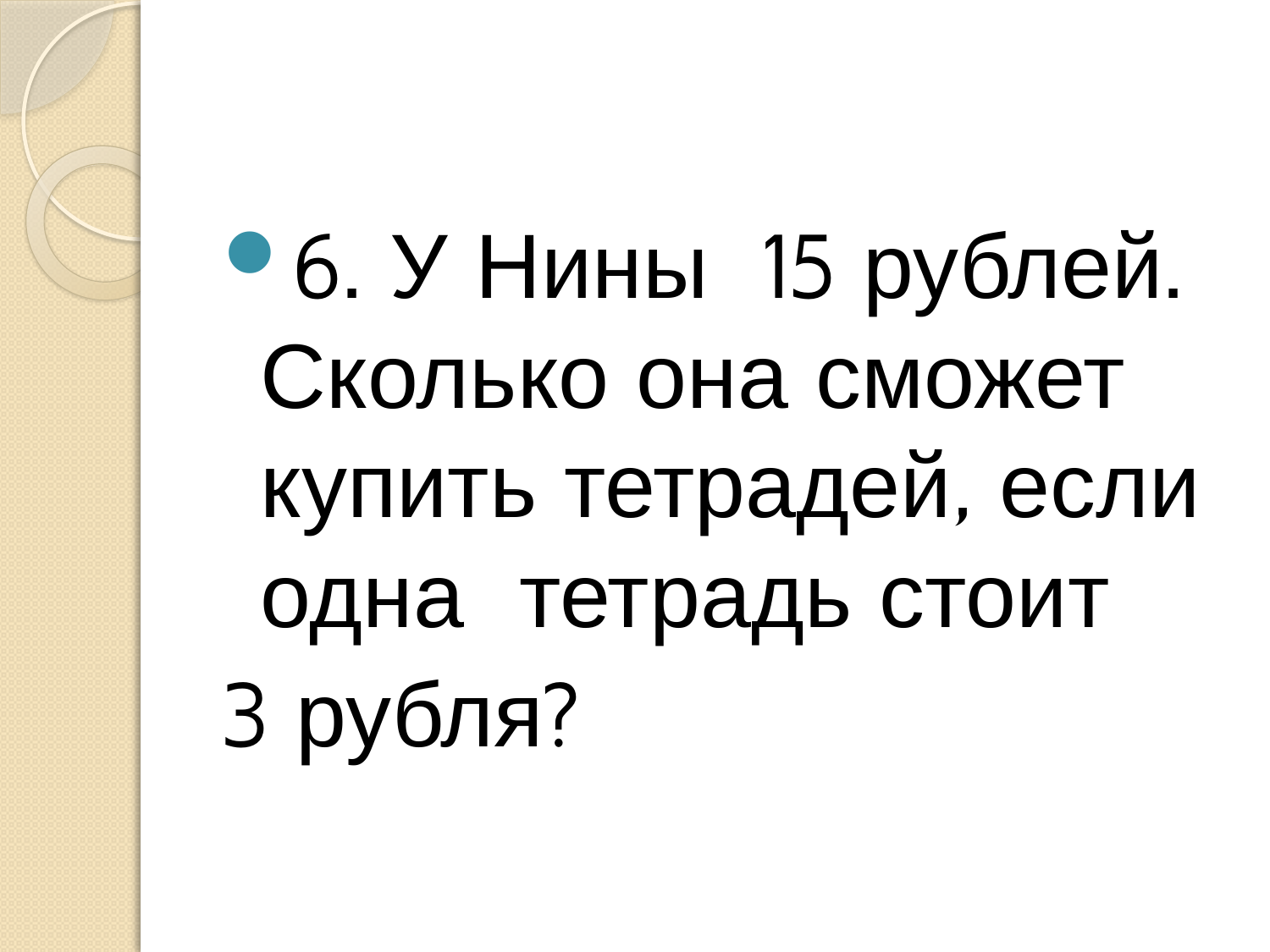

#
6. У Нины  15 рублей. Сколько она сможет купить тетрадей, если одна  тетрадь стоит
3 рубля?